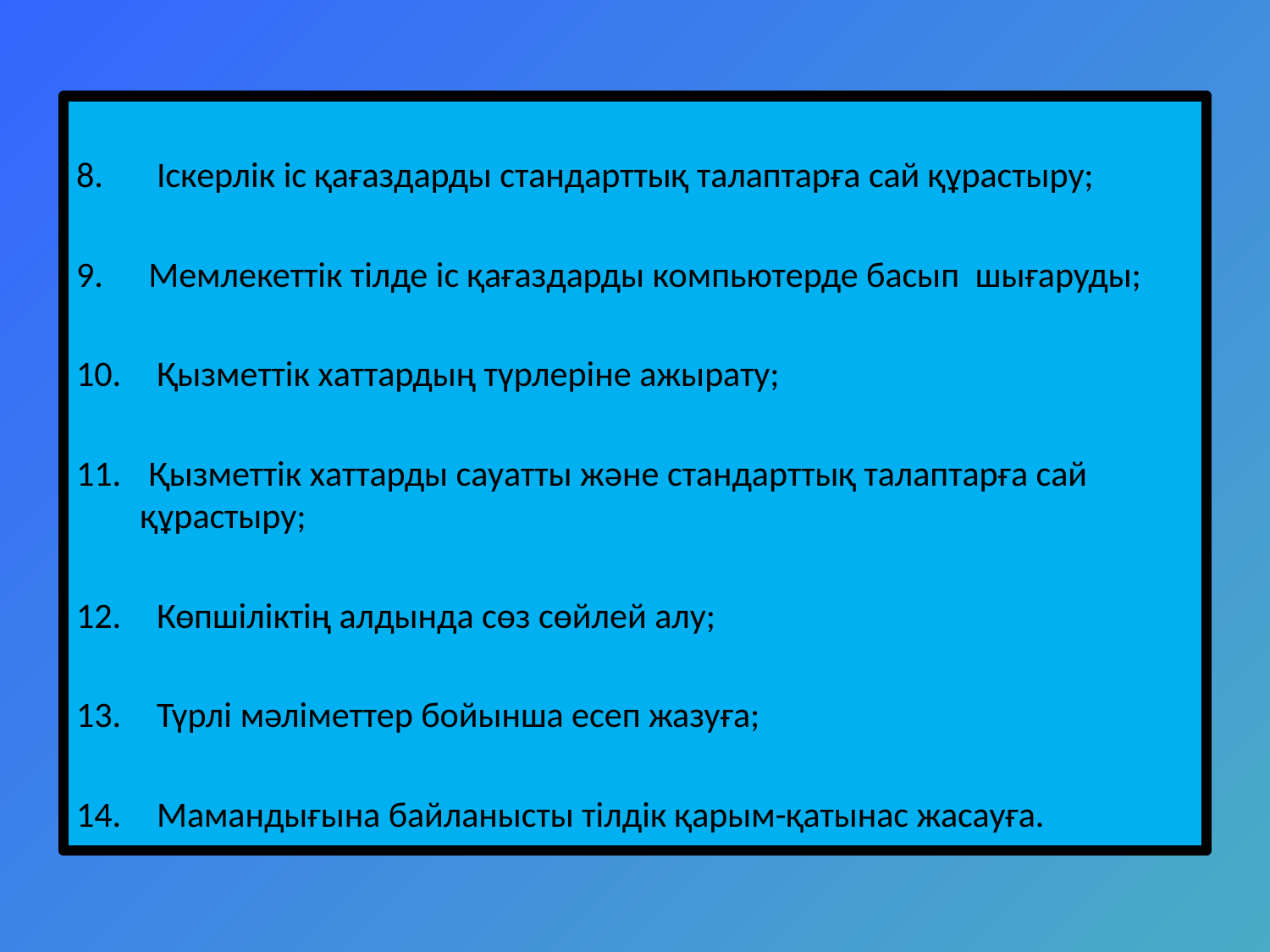

Іскерлік іс қағаздарды стандарттық талаптарға сай құрастыру;

 Мемлекеттік тілде іс қағаздарды компьютерде басып  шығаруды;

  Қызметтік хаттардың түрлеріне ажырату;

 Қызметтік хаттарды сауатты және стандарттық талаптарға сай құрастыру;

  Көпшіліктің алдында сөз сөйлей алу;

  Түрлі мәліметтер бойынша есеп жазуға;

  Мамандығына байланысты тілдік қарым-қатынас жасауға.